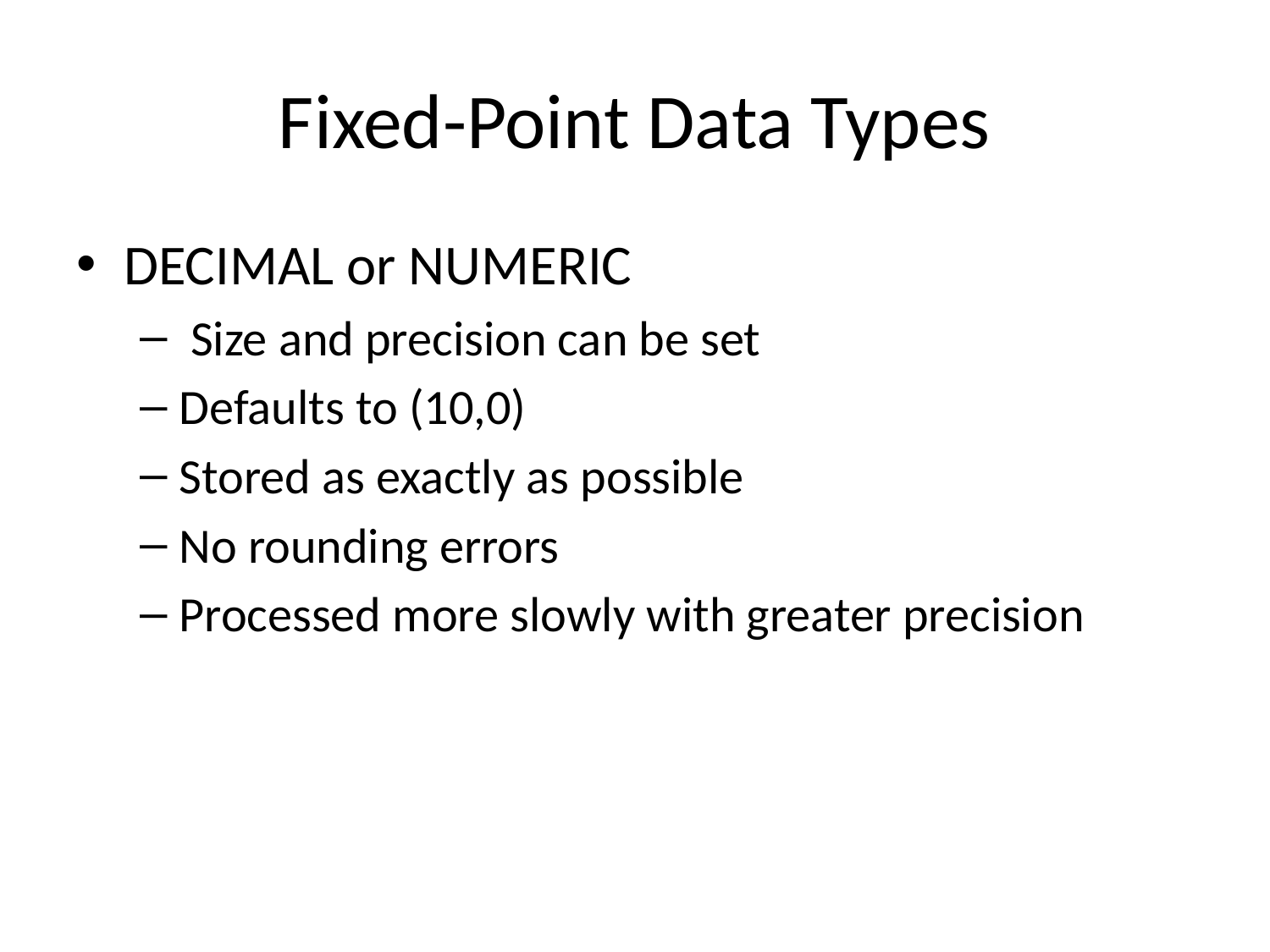

# Fixed-Point Data Types
DECIMAL or NUMERIC
 Size and precision can be set
Defaults to (10,0)
Stored as exactly as possible
No rounding errors
Processed more slowly with greater precision